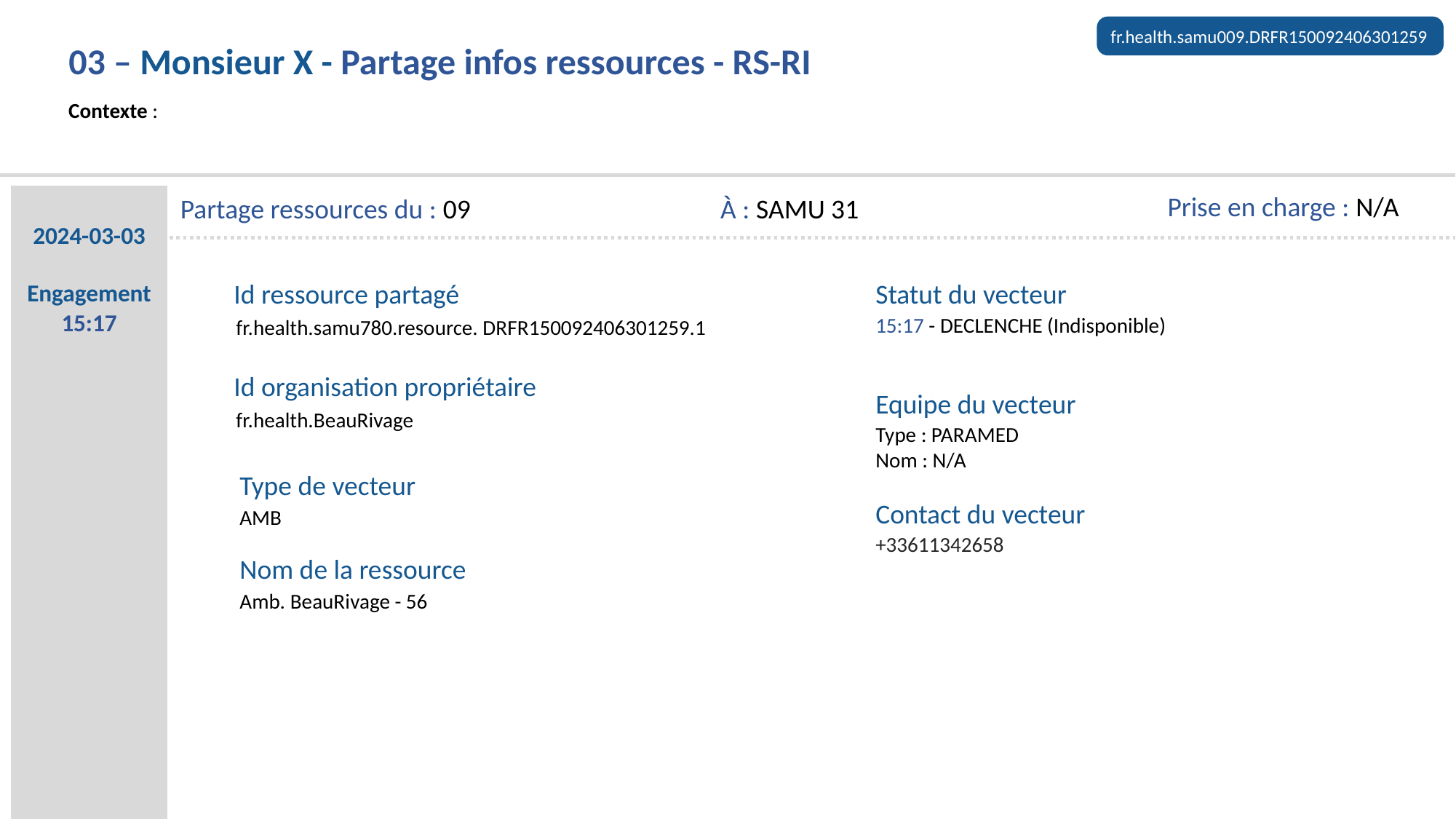

fr.health.samu009.DRFR150092406301259
03 – Monsieur X - Partage infos ressources - RS-RI
Contexte :
Prise en charge : N/A

2024-03-03

Engagement 15:17

Partage ressources du : 09
À : SAMU 31
Id ressource partagé
Statut du vecteur
15:17 - DECLENCHE (Indisponible)
fr.health.samu780.resource. DRFR150092406301259.1
Id organisation propriétaire
Equipe du vecteur
fr.health.BeauRivage
Type : PARAMED
Nom : N/A
Type de vecteur
Contact du vecteur
AMB
+33611342658
Nom de la ressource
Amb. BeauRivage - 56